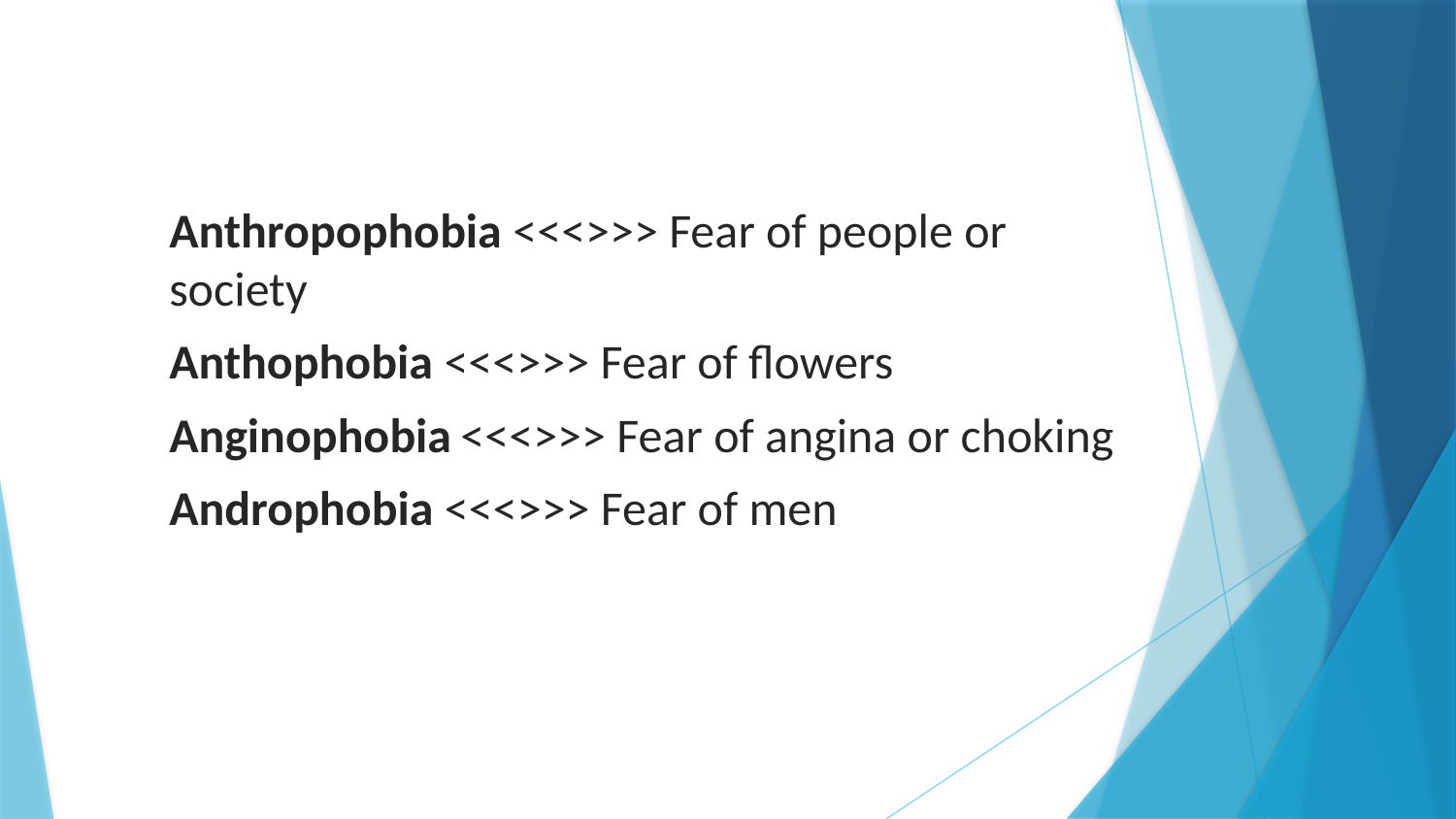

Anthropophobia <<<>>> Fear of people or society
Anthophobia <<<>>> Fear of flowers
Anginophobia	<<<>>> Fear of angina or choking
Androphobia <<<>>> Fear of men